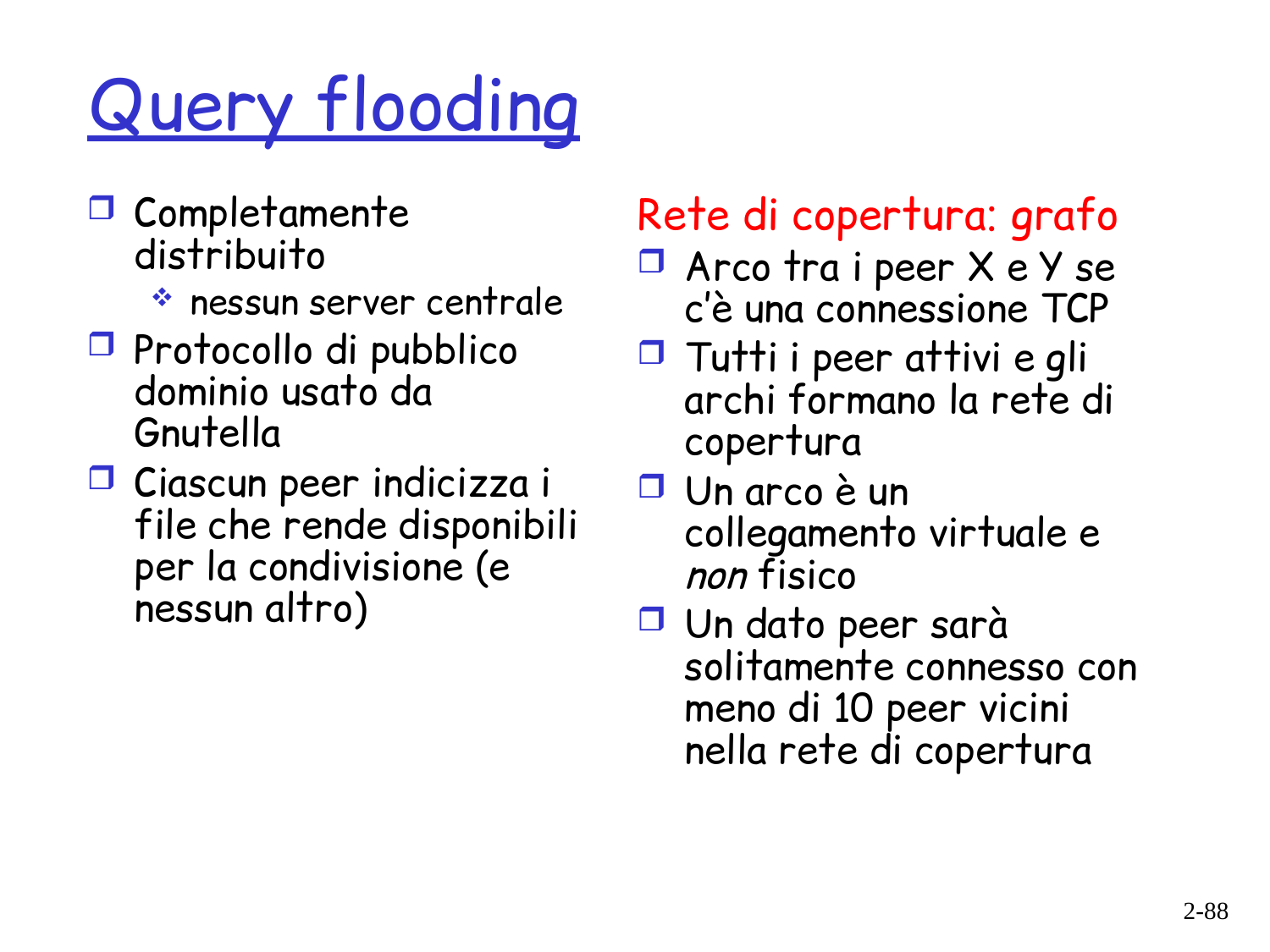

# Query flooding
Completamente distribuito
nessun server centrale
Protocollo di pubblico dominio usato da Gnutella
Ciascun peer indicizza i file che rende disponibili per la condivisione (e nessun altro)

Rete di copertura: grafo
Arco tra i peer X e Y se c’è una connessione TCP
Tutti i peer attivi e gli archi formano la rete di copertura
Un arco è un collegamento virtuale e non fisico
Un dato peer sarà solitamente connesso con meno di 10 peer vicini nella rete di copertura
2-88